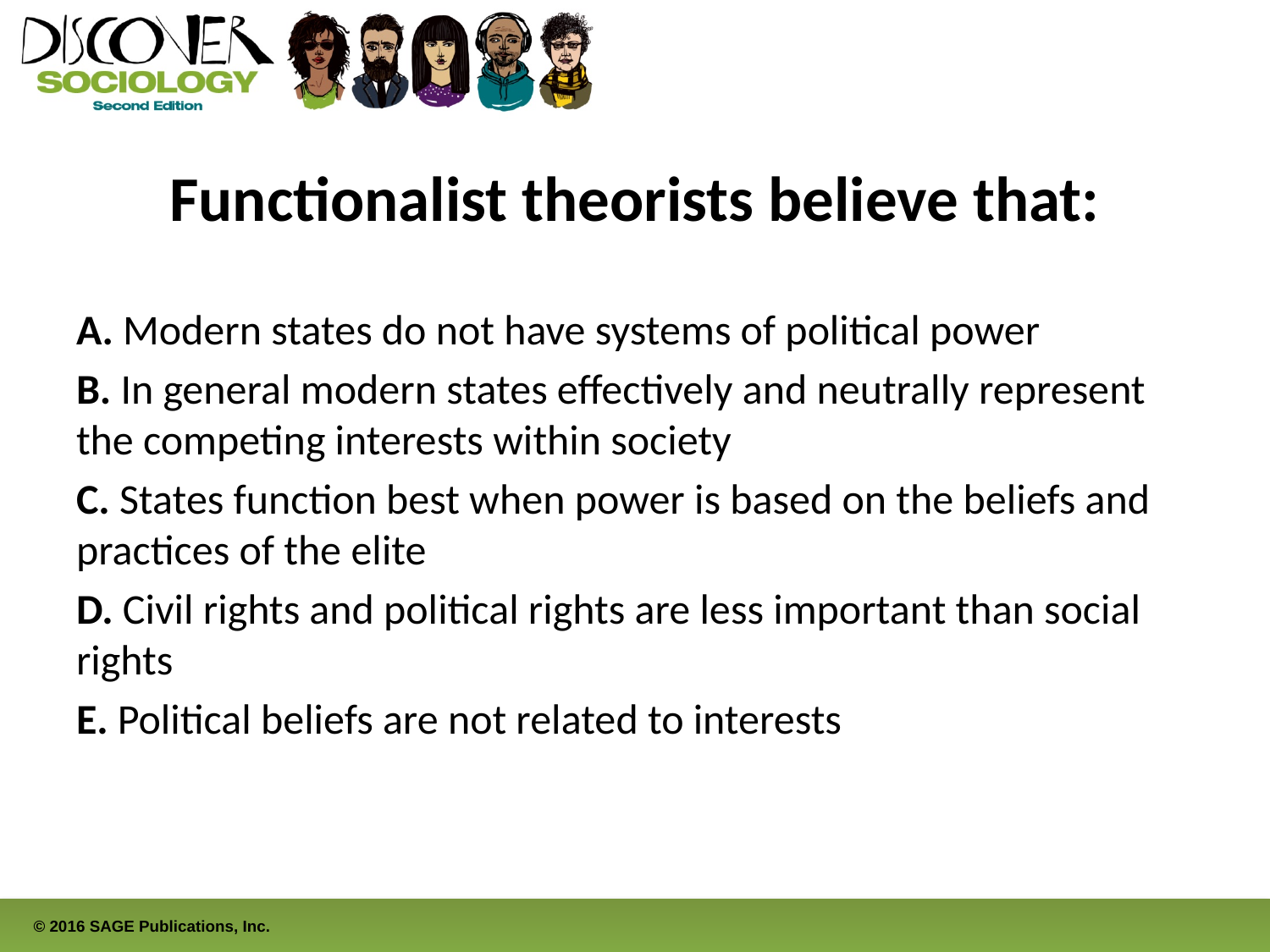

# Functionalist theorists believe that:
A. Modern states do not have systems of political power
B. In general modern states effectively and neutrally represent the competing interests within society
C. States function best when power is based on the beliefs and practices of the elite
D. Civil rights and political rights are less important than social rights
E. Political beliefs are not related to interests